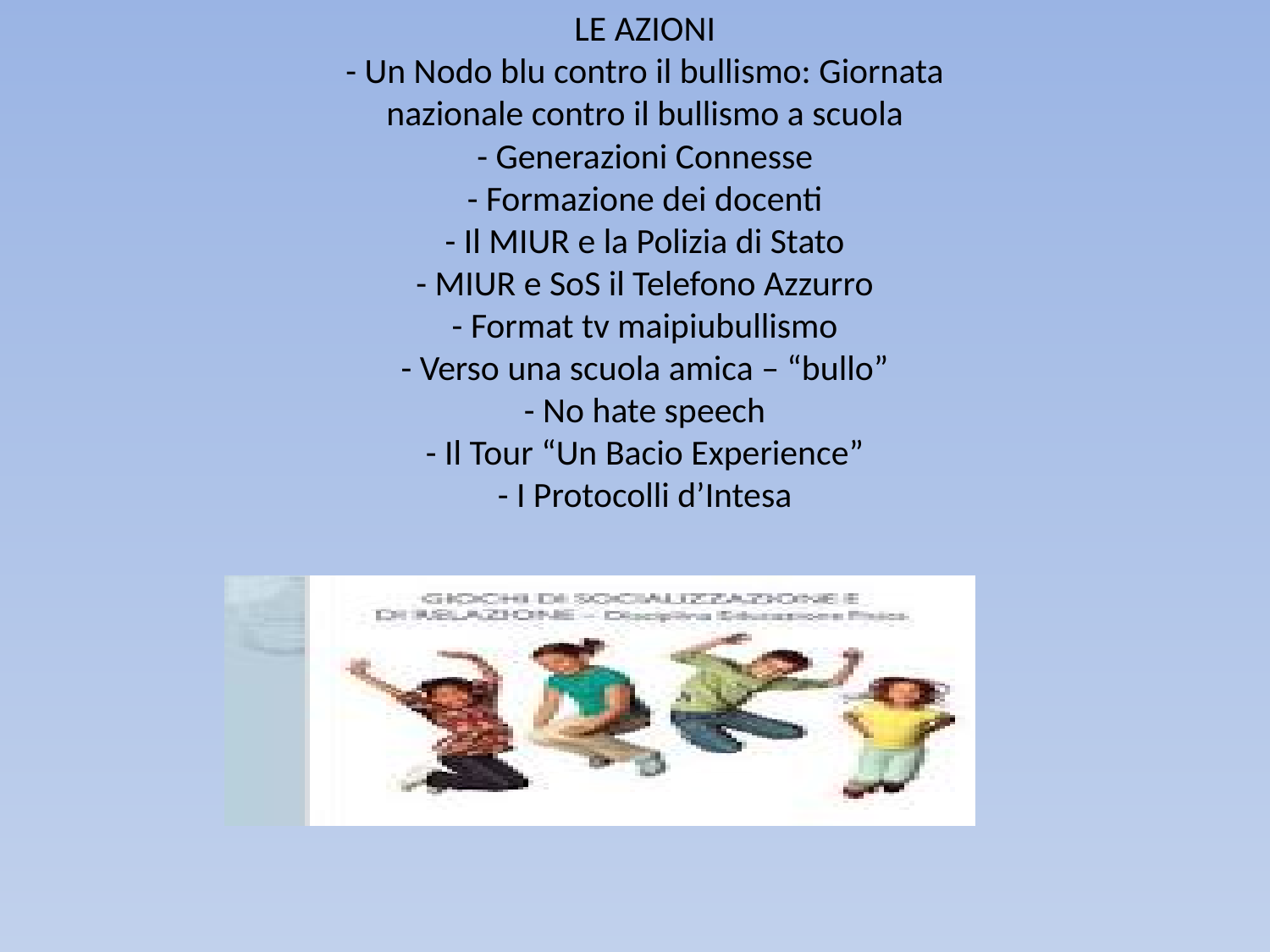

LE AZIONI
- Un Nodo blu contro il bullismo: Giornata
nazionale contro il bullismo a scuola
- Generazioni Connesse
- Formazione dei docenti
- Il MIUR e la Polizia di Stato
- MIUR e SoS il Telefono Azzurro
- Format tv maipiubullismo
- Verso una scuola amica – “bullo”
- No hate speech
- Il Tour “Un Bacio Experience”
- I Protocolli d’Intesa